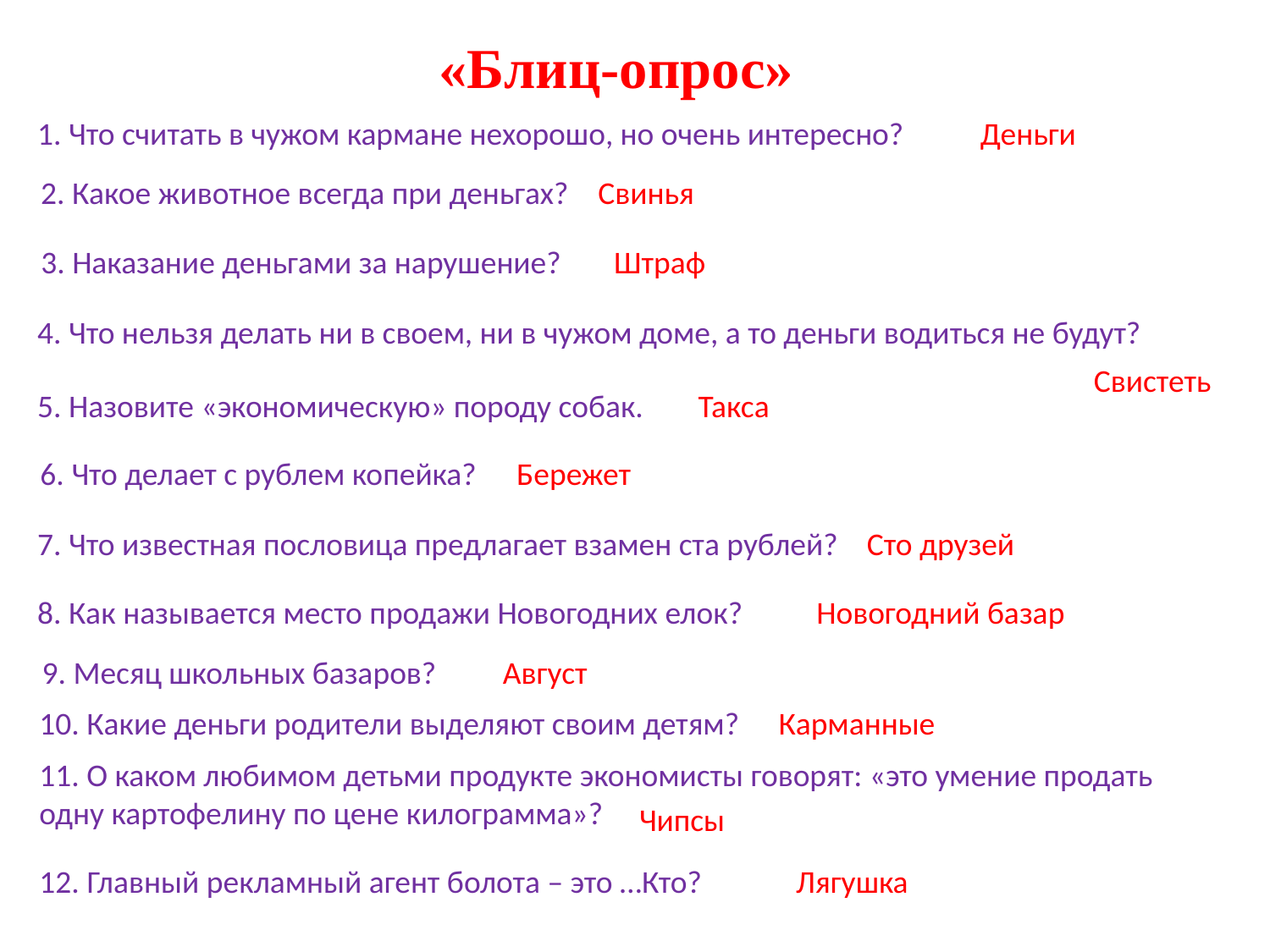

«Блиц-опрос»
1. Что считать в чужом кармане нехорошо, но очень интересно?
Деньги
2. Какое животное всегда при деньгах?
Свинья
3. Наказание деньгами за нарушение?
Штраф
4. Что нельзя делать ни в своем, ни в чужом доме, а то деньги водиться не будут?
Свистеть
5. Назовите «экономическую» породу собак.
Такса
6. Что делает с рублем копейка?
Бережет
7. Что известная пословица предлагает взамен ста рублей?
Сто друзей
8. Как называется место продажи Новогодних елок?
Новогодний базар
9. Месяц школьных базаров?
Август
10. Какие деньги родители выделяют своим детям?
Карманные
11. О каком любимом детьми продукте экономисты говорят: «это умение продать одну картофелину по цене килограмма»?
Чипсы
12. Главный рекламный агент болота – это …Кто?
Лягушка